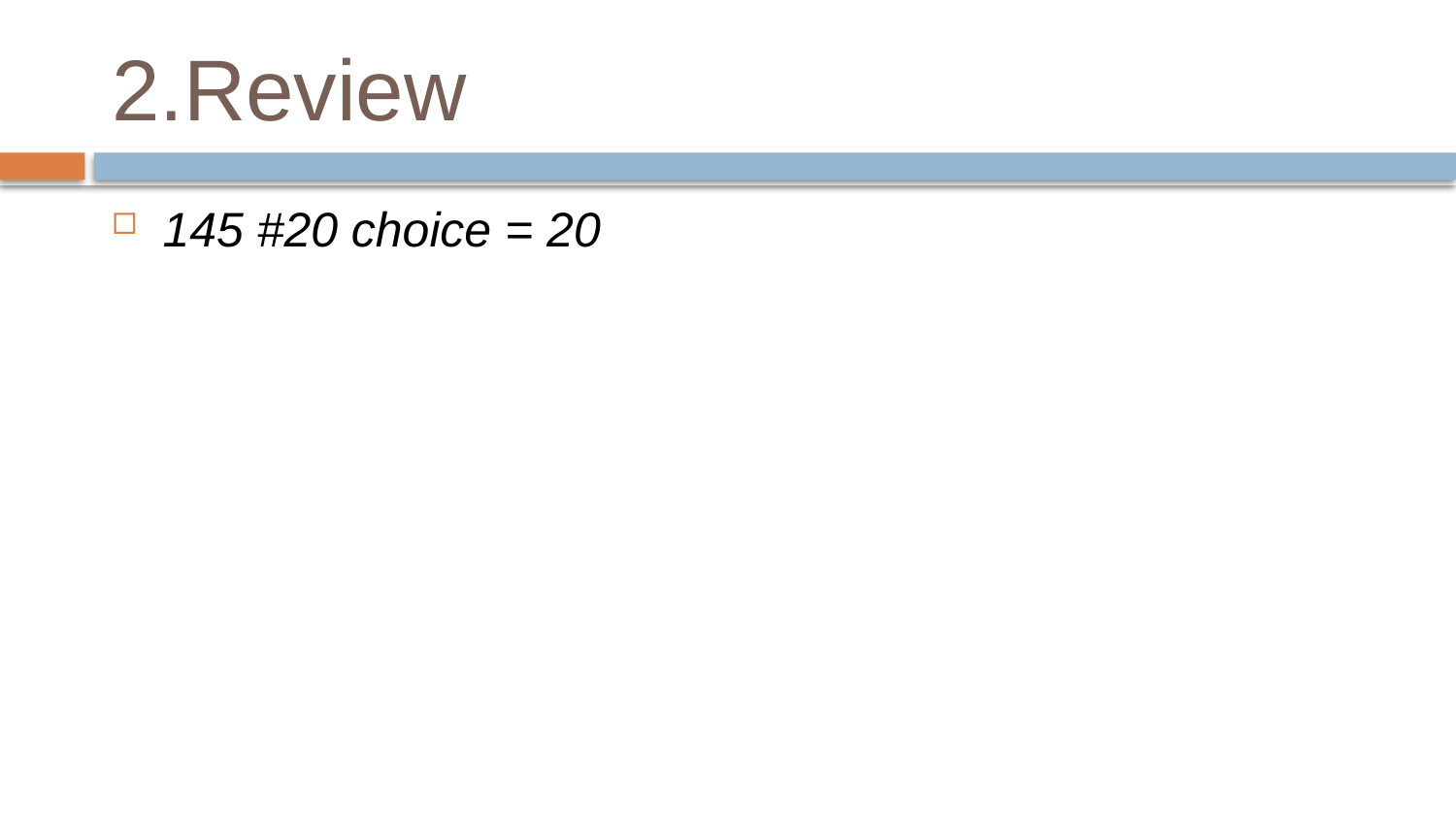

# 2.Review
145 #20 choice = 20